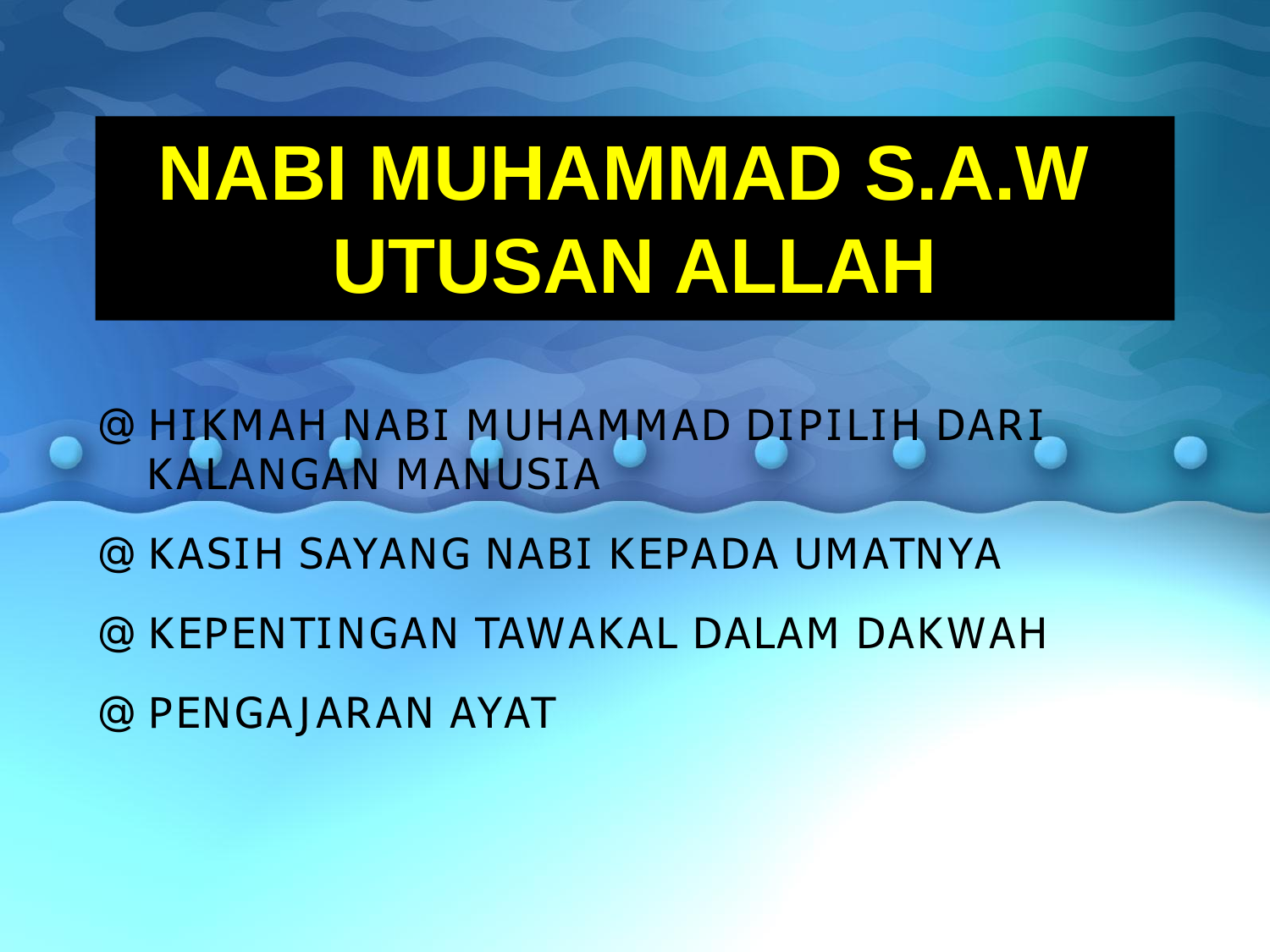

# NABI MUHAMMAD S.A.W UTUSAN ALLAH
@ HIKMAH NABI MUHAMMAD DIPILIH DARI
    KALANGAN MANUSIA

@ KASIH SAYANG NABI KEPADA UMATNYA

@ KEPENTINGAN TAWAKAL DALAM DAKWAH

@ PENGAJARAN AYAT